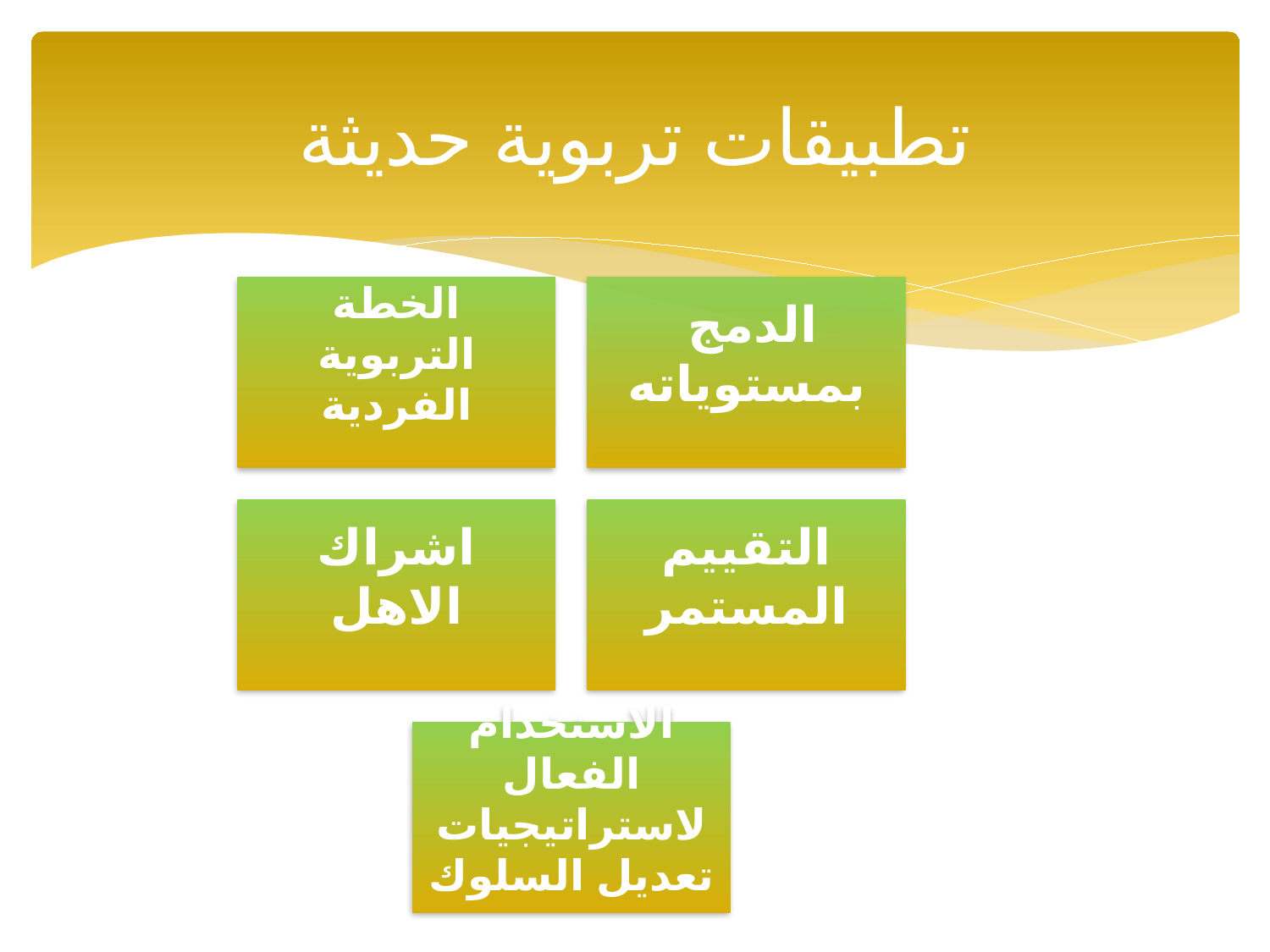

# تطبيقات تربوية حديثة
الخطة التربوية الفردية

الدمج
بمستوياته

اشراك الاهل

التقييم المستمر

الاستخدام الفعال لاستراتيجيات تعديل السلوك